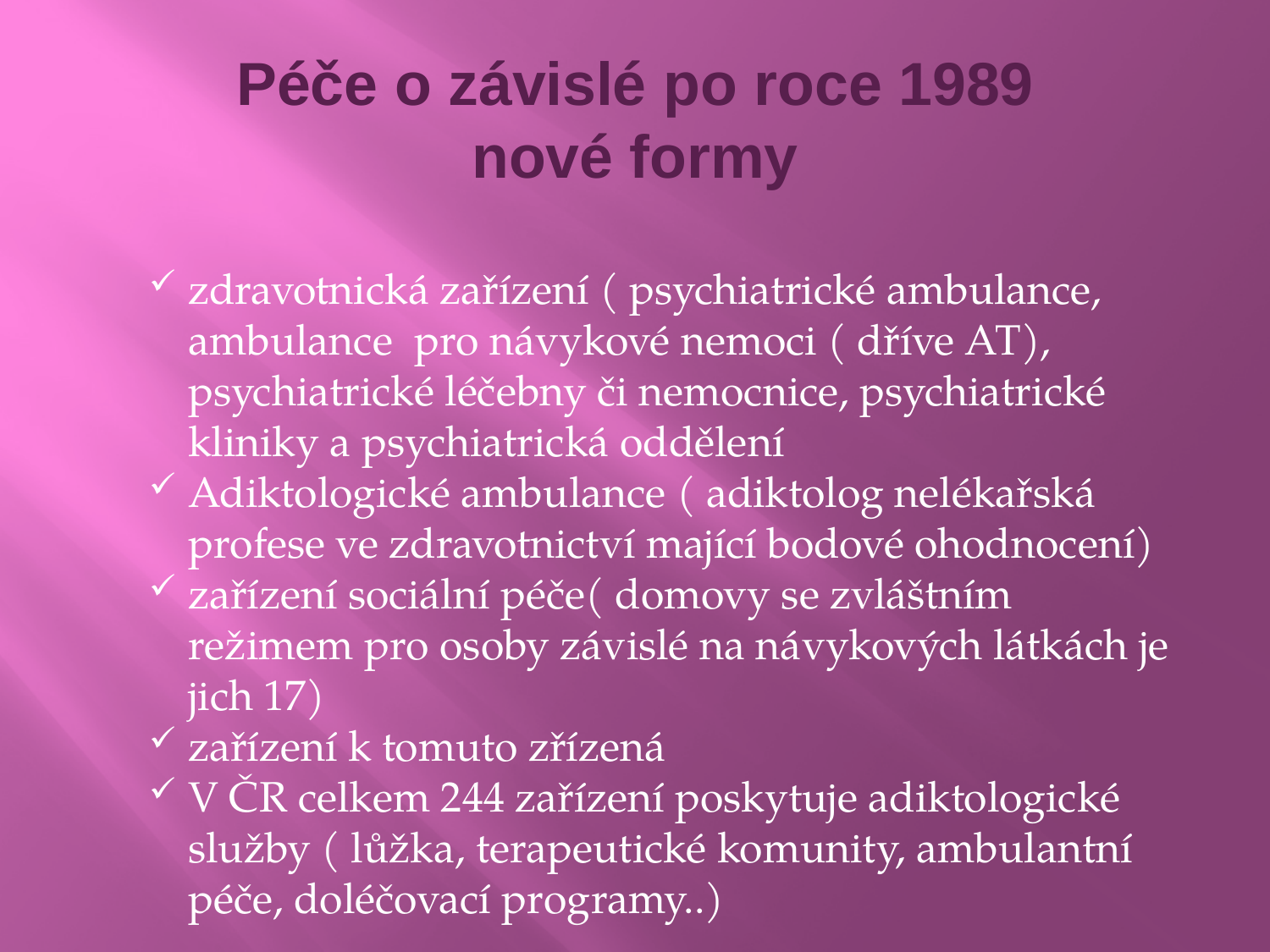

# Péče o závislé po roce 1989 nové formy
zdravotnická zařízení ( psychiatrické ambulance, ambulance  pro návykové nemoci ( dříve AT), psychiatrické léčebny či nemocnice, psychiatrické kliniky a psychiatrická oddělení
Adiktologické ambulance ( adiktolog nelékařská profese ve zdravotnictví mající bodové ohodnocení)
zařízení sociální péče( domovy se zvláštním režimem pro osoby závislé na návykových látkách je jich 17)
zařízení k tomuto zřízená
V ČR celkem 244 zařízení poskytuje adiktologické služby ( lůžka, terapeutické komunity, ambulantní péče, doléčovací programy..)